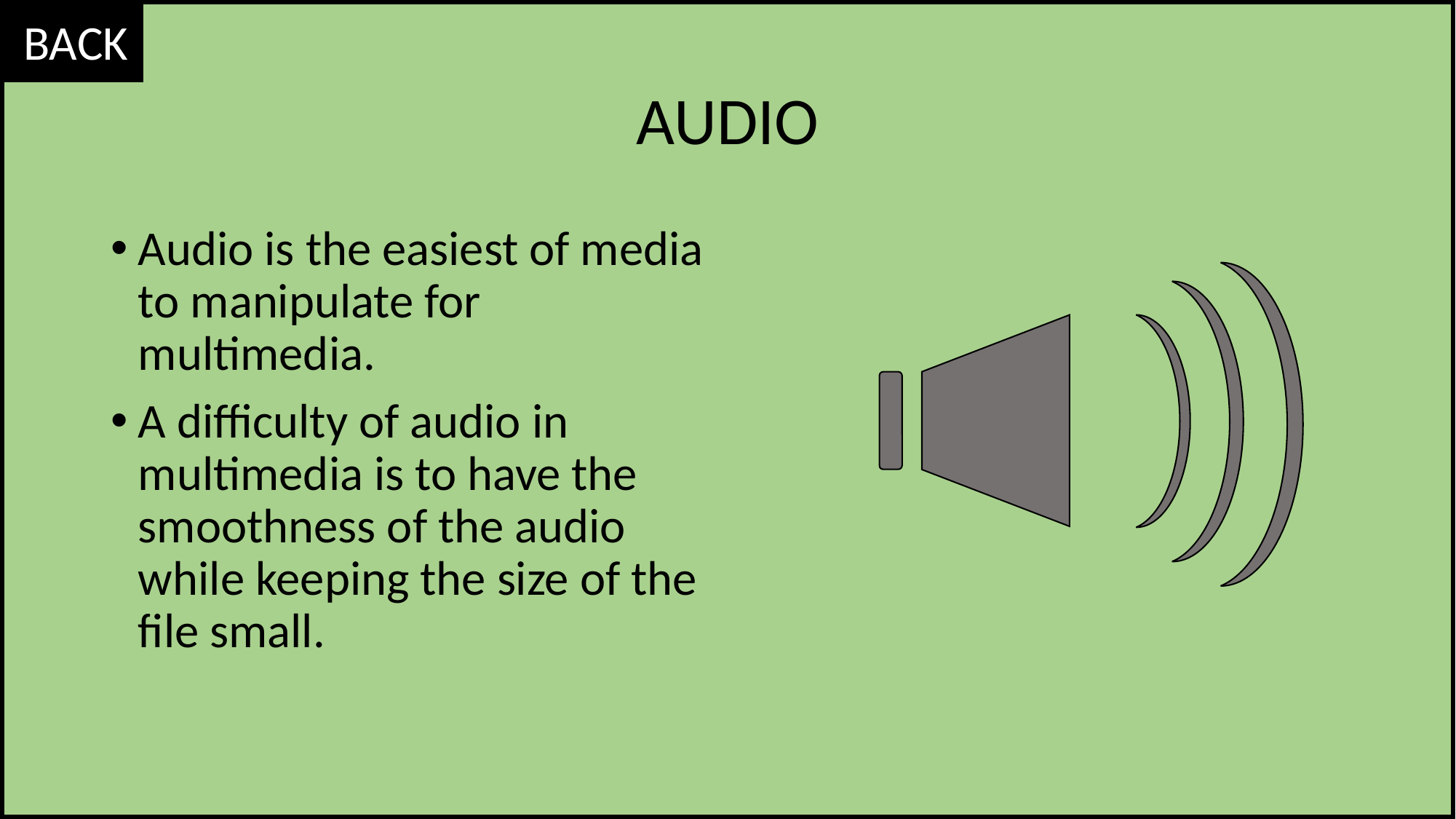

BACK
# AUDIO
Audio is the easiest of media to manipulate for multimedia.
A difficulty of audio in multimedia is to have the smoothness of the audio while keeping the size of the file small.